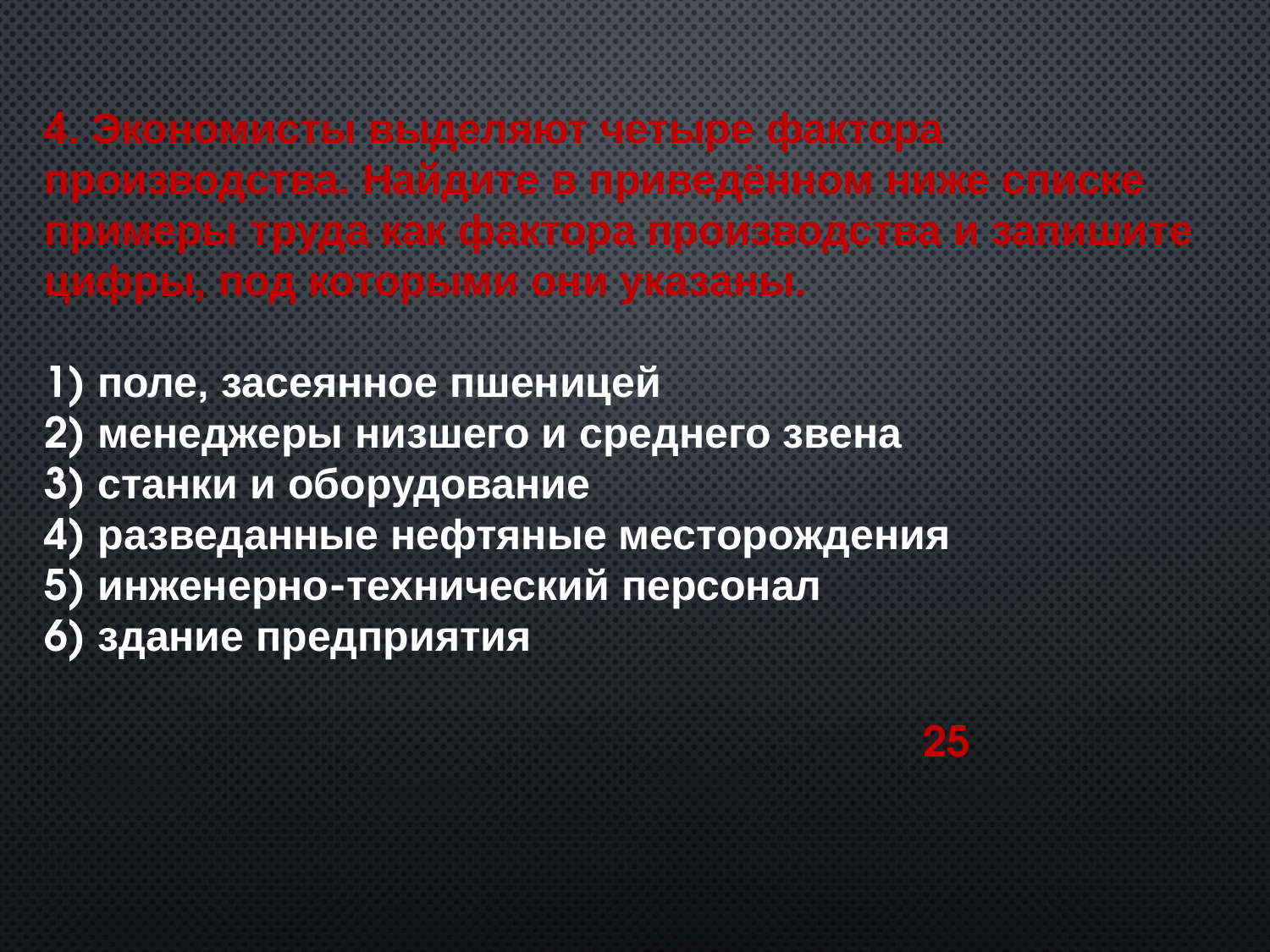

4. Экономисты выделяют четыре фактора производства. Найдите в приведённом ниже списке примеры труда как фактора производства и запишите цифры, под которыми они указаны.

1) поле, засеянное пшеницей
2) менеджеры низшего и среднего звена
3) станки и оборудование
4) разведанные нефтяные месторождения
5) инженерно-технический персонал
6) здание предприятия
25